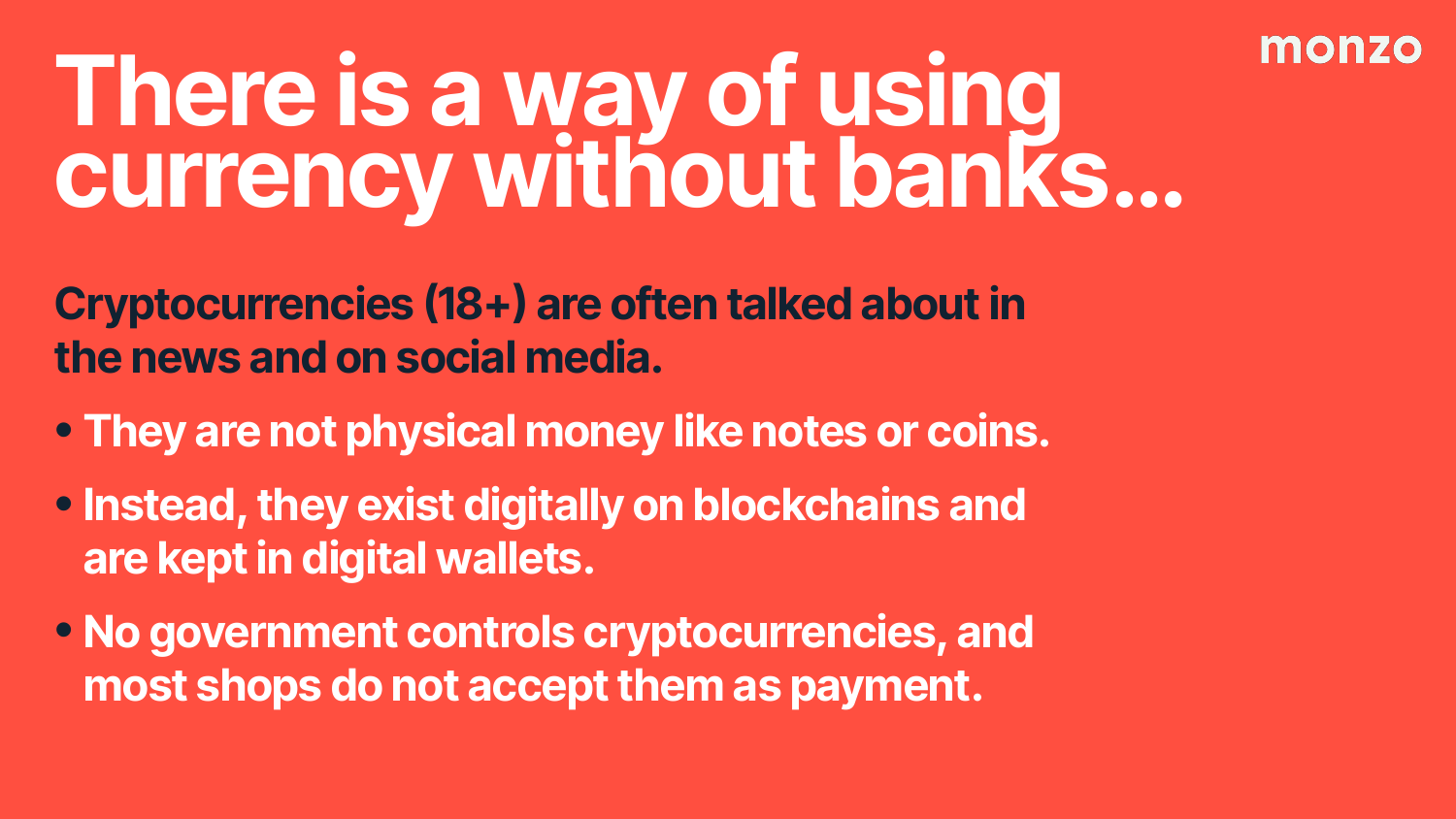

# There is a way of using currency without banks…
Cryptocurrencies (18+) are often talked about in the news and on social media.
They are not physical money like notes or coins.
Instead, they exist digitally on blockchains and are kept in digital wallets.
No government controls cryptocurrencies, and most shops do not accept them as payment.